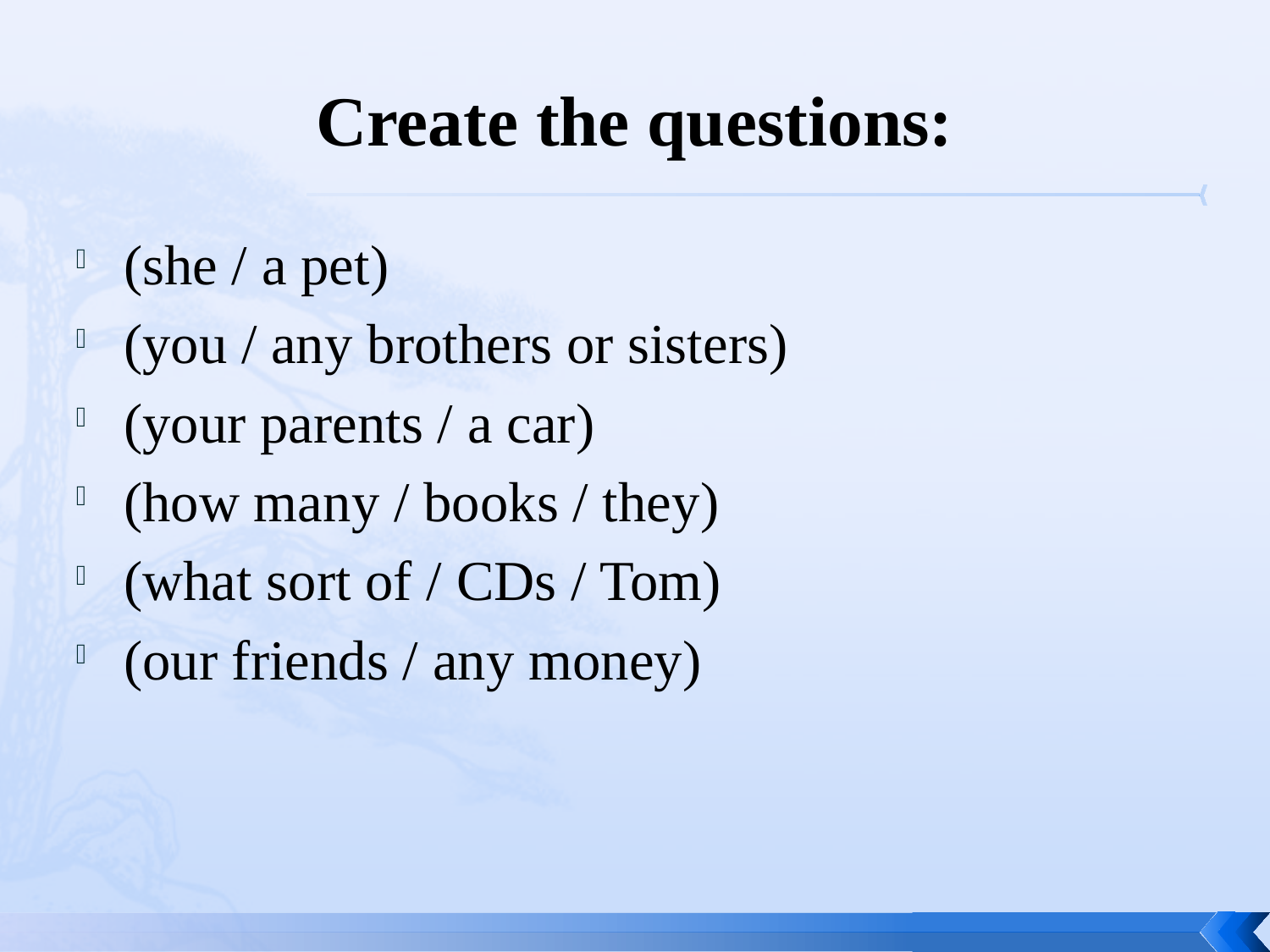

# Create the questions:
(she / a pet)
(you / any brothers or sisters)
(your parents / a car)
(how many / books / they)
(what sort of / CDs / Tom)
(our friends / any money)